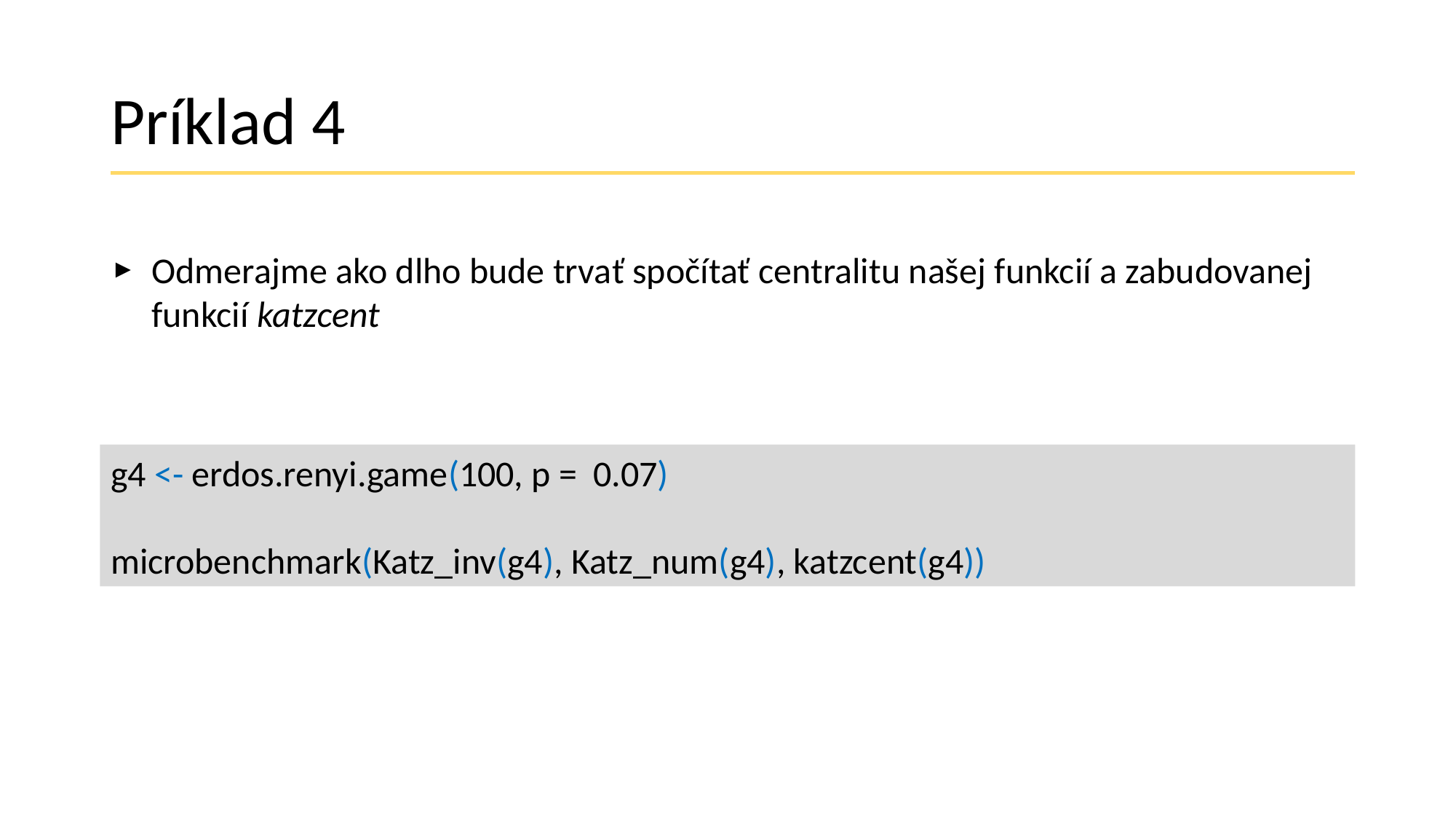

# Príklad 4
Odmerajme ako dlho bude trvať spočítať centralitu našej funkcií a zabudovanej funkcií katzcent

g4 <- erdos.renyi.game(100, p =  0.07)

microbenchmark(Katz_inv(g4), Katz_num(g4), katzcent(g4))